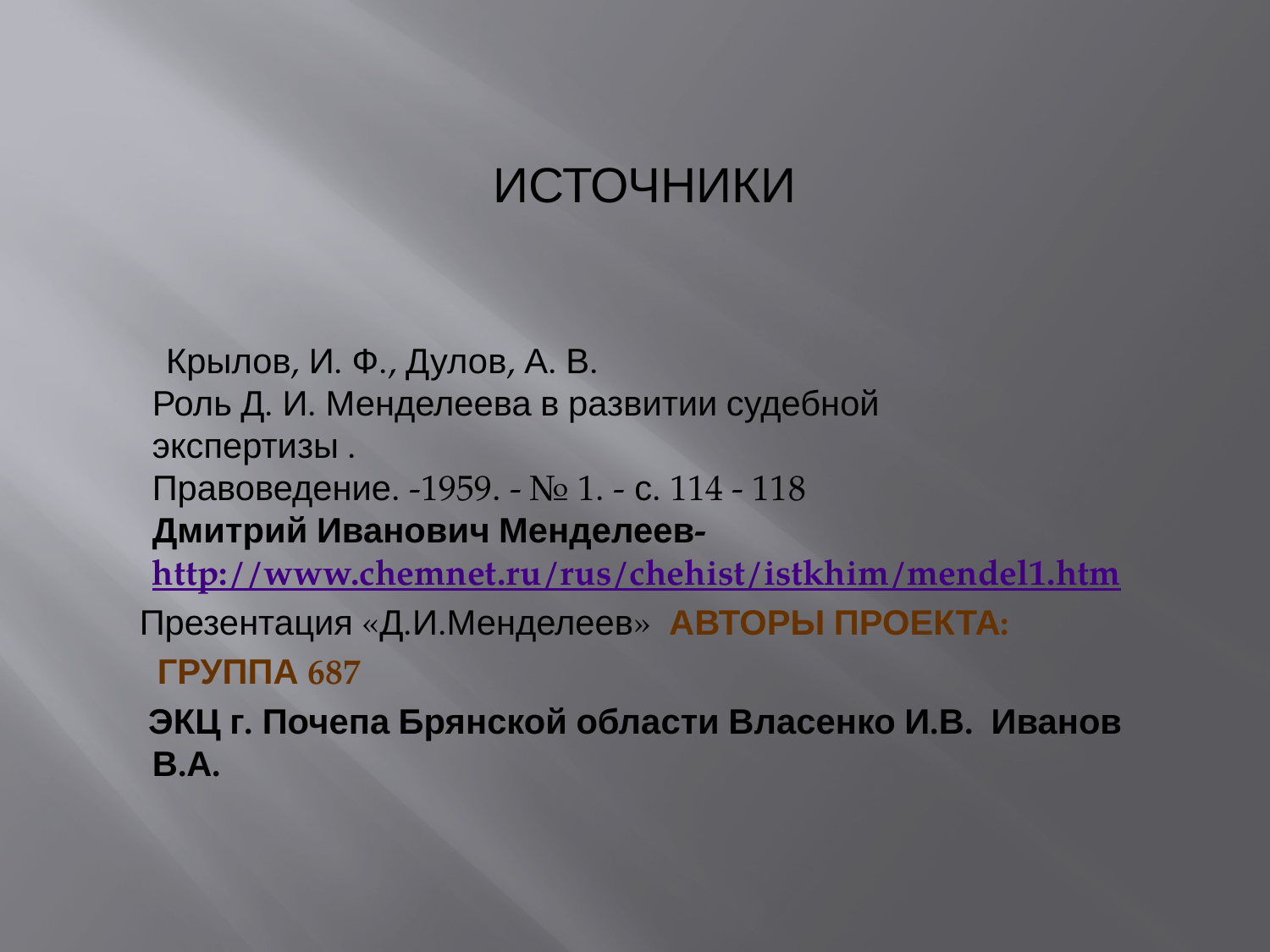

ИСТОЧНИКИ

        Крылов, И. Ф., Дулов, А. В.
Роль Д. И. Менделеева в развитии судебной
экспертизы .
Правоведение. -1959. - № 1. - с. 114 - 118
Дмитрий Иванович Менделеев-  http://www.chemnet.ru/rus/chehist/istkhim/mendel1.htm
     Презентация «Д.И.Менделеев»  АВТОРЫ ПРОЕКТА:
       ГРУППА 687
      ЭКЦ г. Почепа Брянской области Власенко И.В.  Иванов В.А.